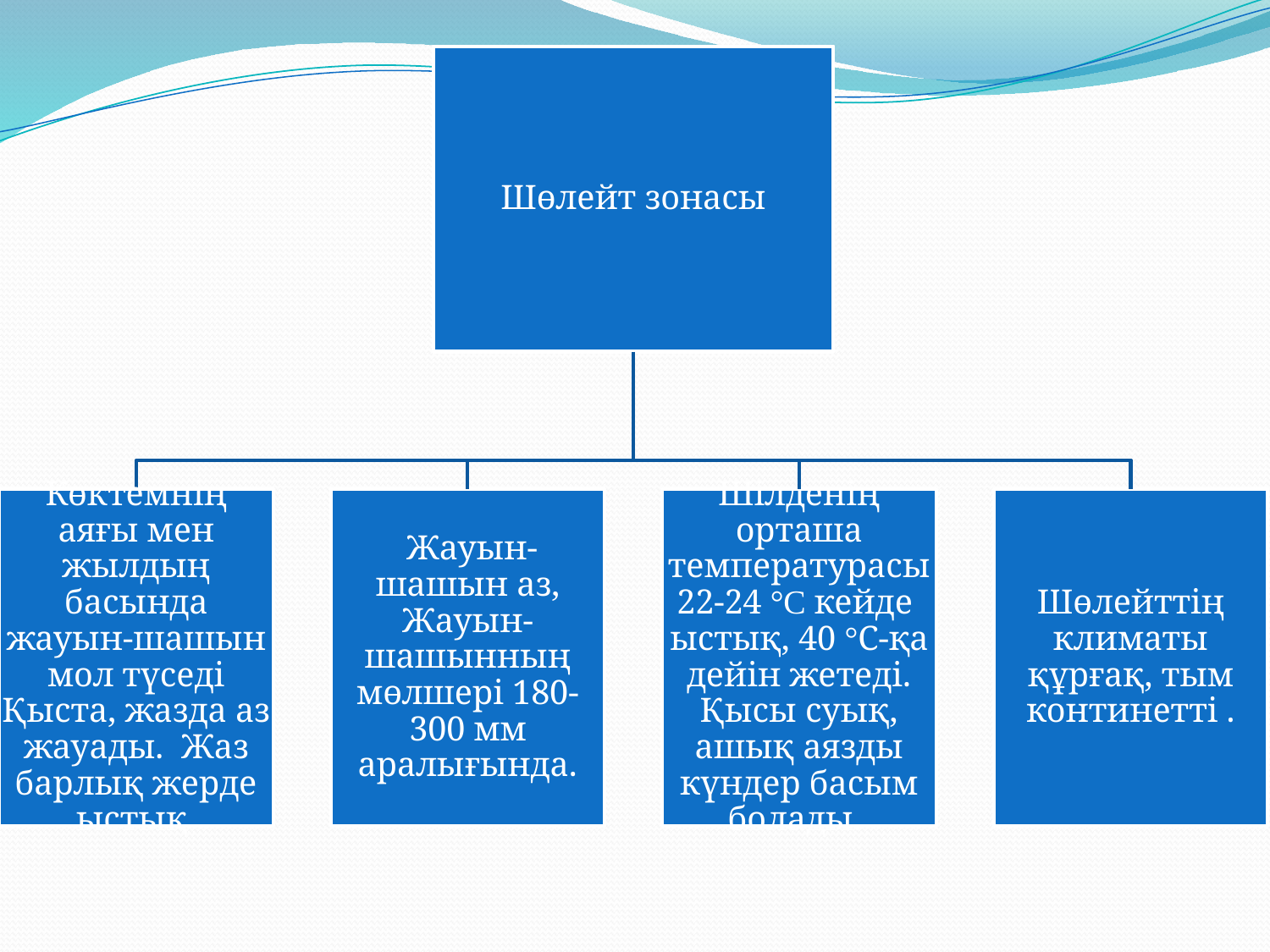

Шөлейт зонасы
Шөлейт зонасы

Көктемнің аяғы мен жылдың басында жауын-шашын мол түседі Қыста, жазда аз жауады.  Жаз барлық жерде ыстық
Көктемнің аяғы мен жылдың басында жауын-шашын мол түседі Қыста, жазда аз жауады.  Жаз барлық жерде ыстық
 Жауын-шашын аз, Жауын-шашынның мөлшері 180-300 мм аралығында.
Шілденің орташа температурасы 22-24 °С кейде  ыстық, 40 °С-қа дейін жетеді. Қысы суық, ашық аязды күндер басым болады.
Шөлейттің климаты құрғақ, тым континетті .